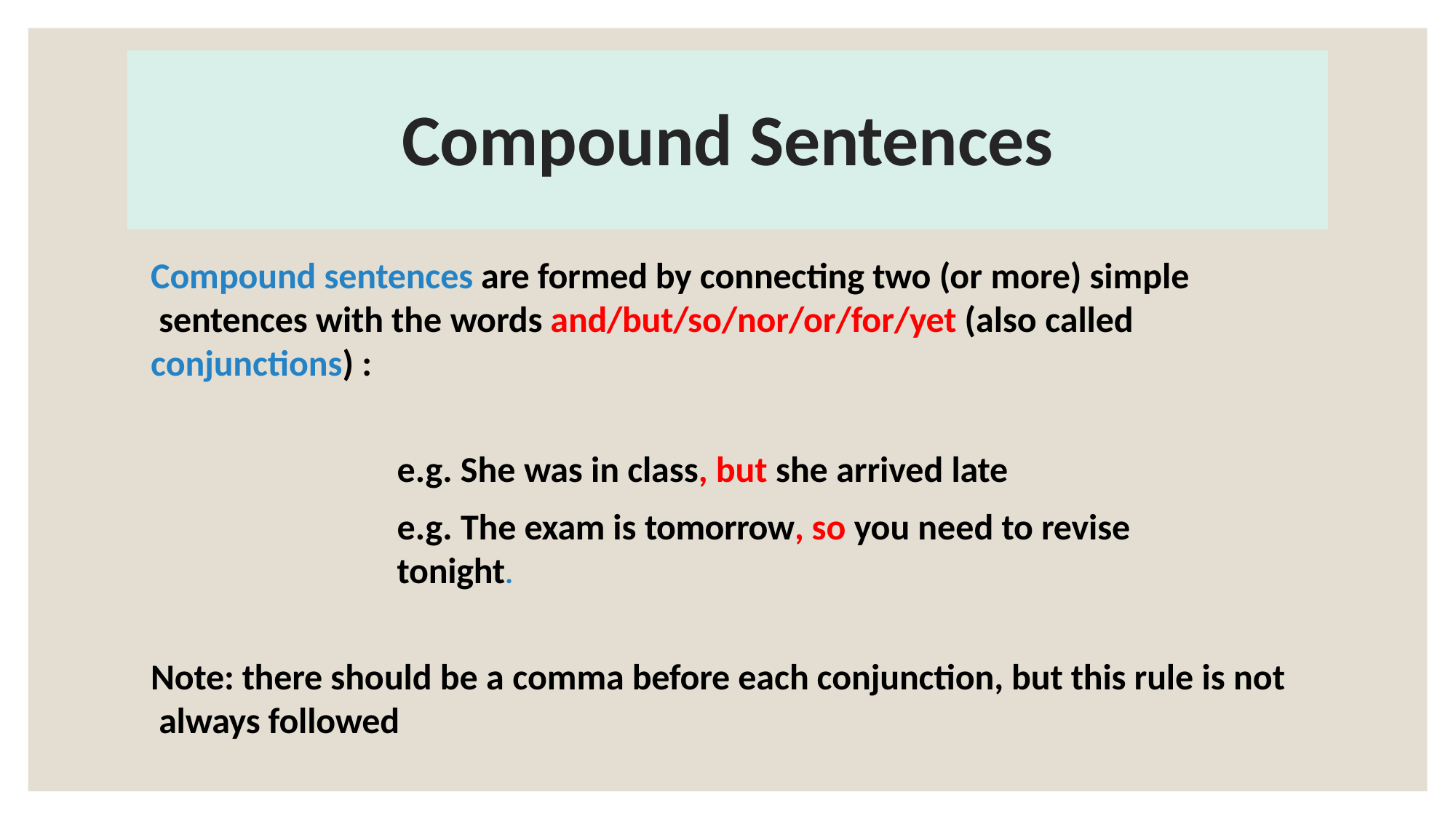

# Compound Sentences
Compound sentences are formed by connecting two (or more) simple  sentences with the words and/but/so/nor/or/for/yet (also called  conjunctions) :

e.g. She was in class, but she arrived late
e.g. The exam is tomorrow, so you need to revise tonight.

Note: there should be a comma before each conjunction, but this rule is not  always followed